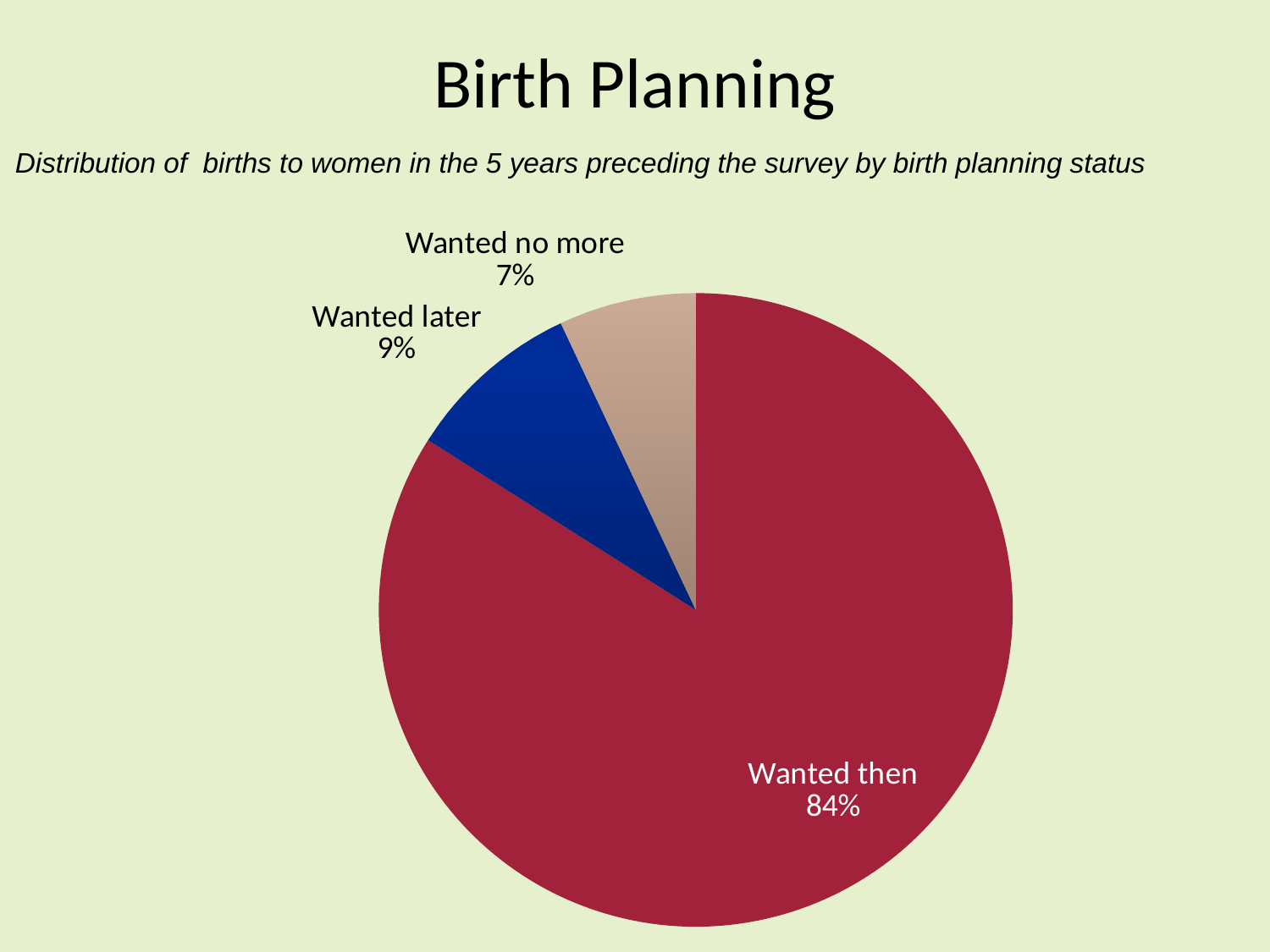

# Birth Planning
Distribution of  births to women in the 5 years preceding the survey by birth planning status

### Chart

| Category | Column1 |
|---|---|
| Wanted then | 84.0 |
| Wanted later | 9.0 |
| Wanted no more | 7.0 |